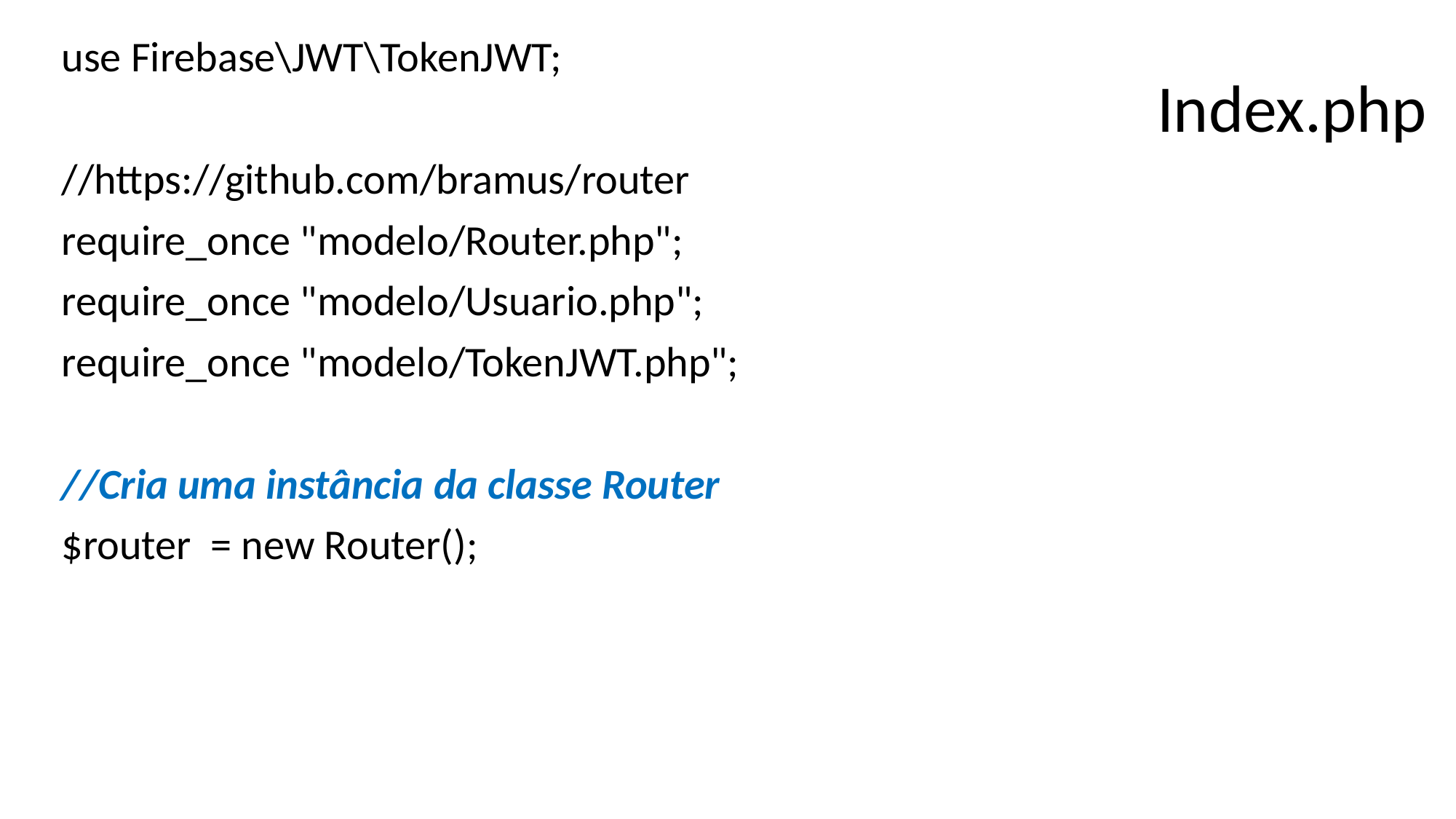

use Firebase\JWT\TokenJWT;

//https://github.com/bramus/router
require_once "modelo/Router.php";
require_once "modelo/Usuario.php";
require_once "modelo/TokenJWT.php";

//Cria uma instância da classe Router
$router  = new Router();
# Index.php